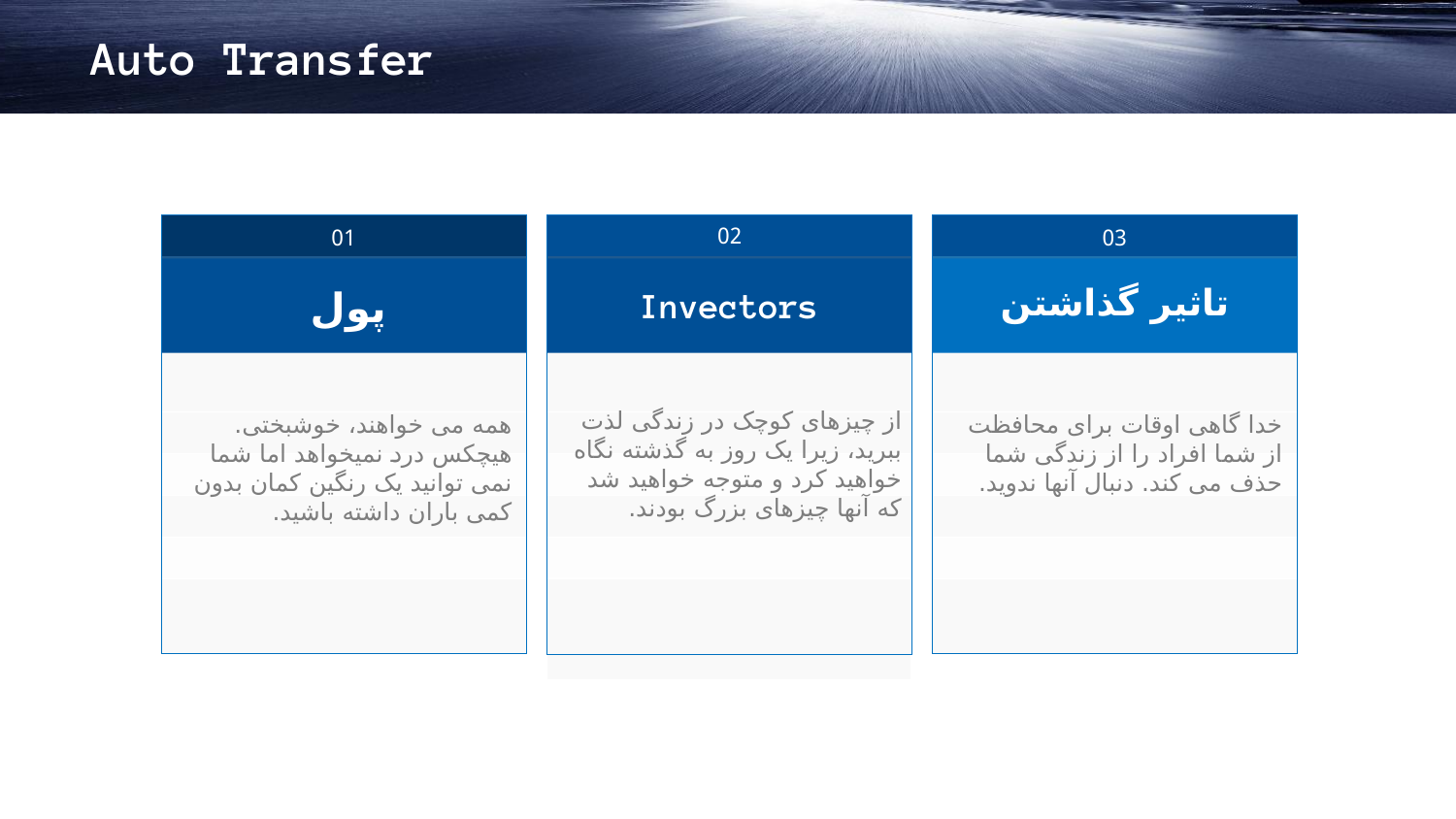

02

Invectors

از چیزهای کوچک در زندگی لذت ببرید، زیرا یک روز به گذشته نگاه خواهید کرد و متوجه خواهید شد که آنها چیزهای بزرگ بودند.

01

پول

همه می خواهند، خوشبختی. هیچکس درد نمیخواهد اما شما نمی توانید یک رنگین کمان بدون کمی باران داشته باشید.

03

تاثیر گذاشتن

خدا گاهی اوقات برای محافظت از شما افراد را از زندگی شما حذف می کند. دنبال آنها ندوید.